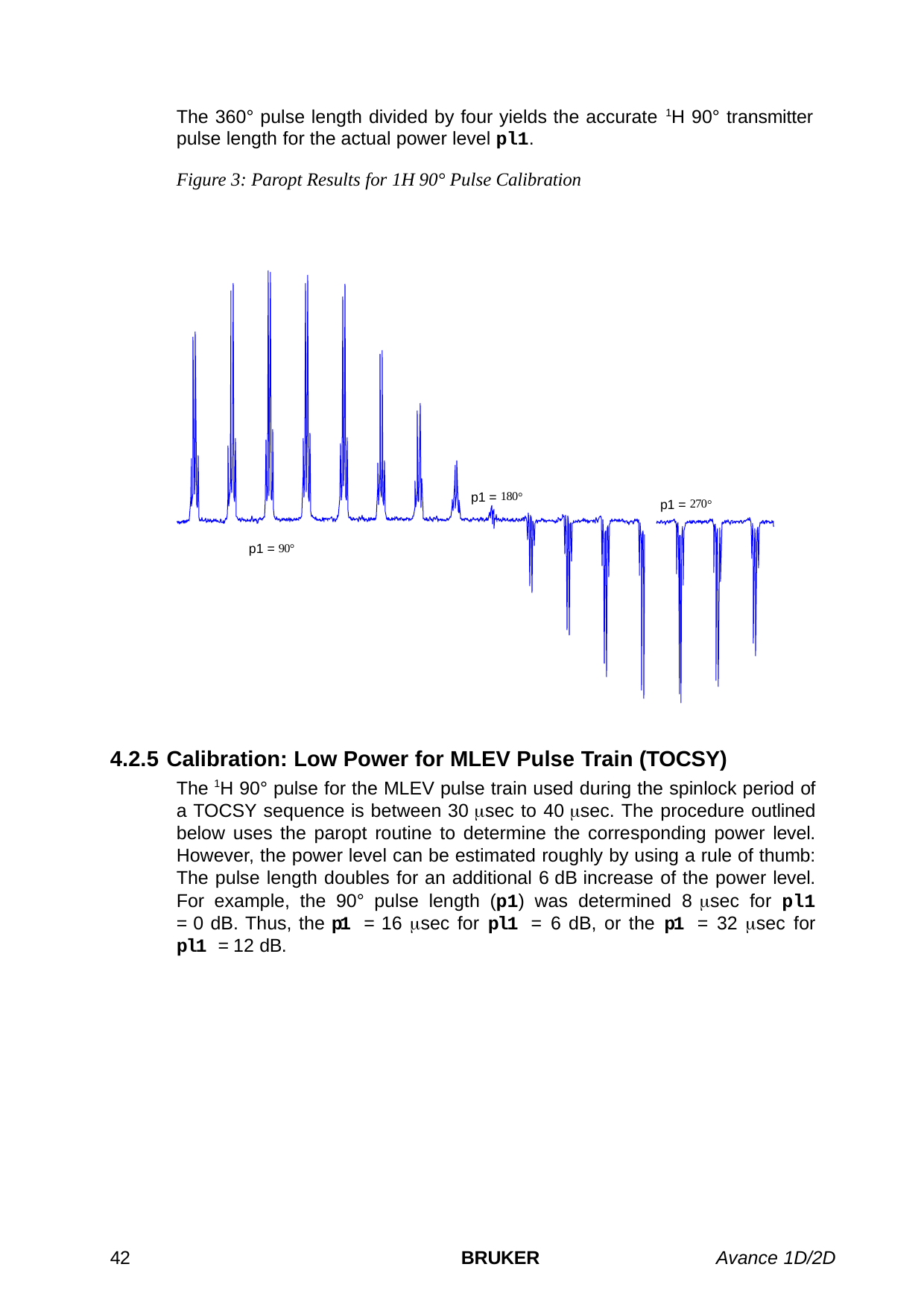

The 360° pulse length divided by four yields the accurate 1H 90° transmitter pulse length for the actual power level pl1.
Figure 3: Paropt Results for 1H 90° Pulse Calibration

p1 = 180°
p1 = 270°

p1 = 90°
4.2.5 Calibration: Low Power for MLEV Pulse Train (TOCSY)
The 1H 90° pulse for the MLEV pulse train used during the spinlock period of a TOCSY sequence is between 30 μsec to 40 μsec. The procedure outlined below uses the paropt routine to determine the corresponding power level. However, the power level can be estimated roughly by using a rule of thumb: The pulse length doubles for an additional 6 dB increase of the power level. For example, the 90° pulse length (p1) was determined 8 μsec for pl1 = 0 dB. Thus, the p1 = 16 μsec for pl1 = 6 dB, or the p1 = 32 μsec for pl1 = 12 dB.
42
BRUKER
Avance 1D/2D